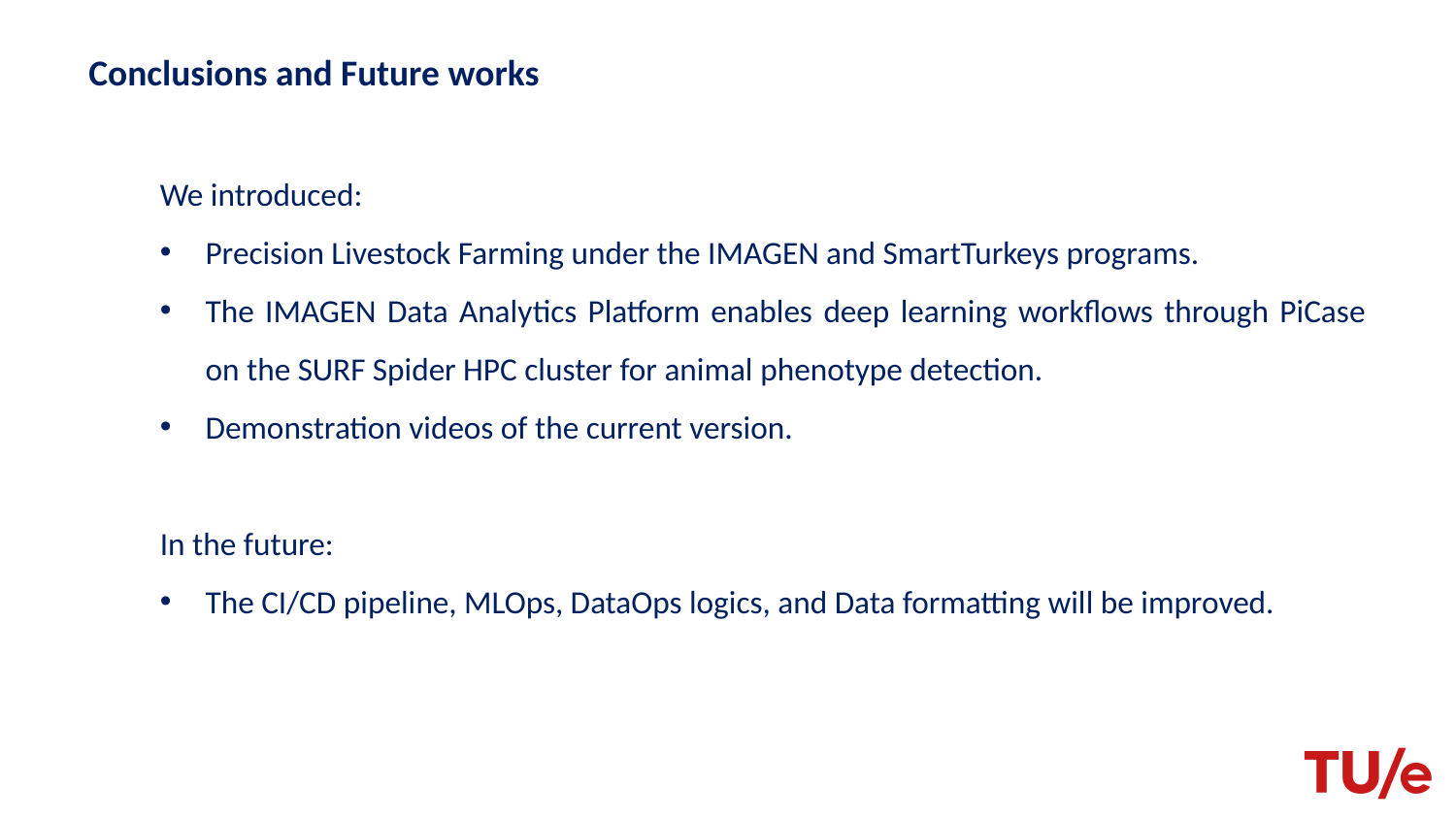

Conclusions and Future works
We introduced:
Precision Livestock Farming under the IMAGEN and SmartTurkeys programs.
The IMAGEN Data Analytics Platform enables deep learning workflows through PiCase on the SURF Spider HPC cluster for animal phenotype detection.
Demonstration videos of the current version.

In the future:
The CI/CD pipeline, MLOps, DataOps logics, and Data formatting will be improved.